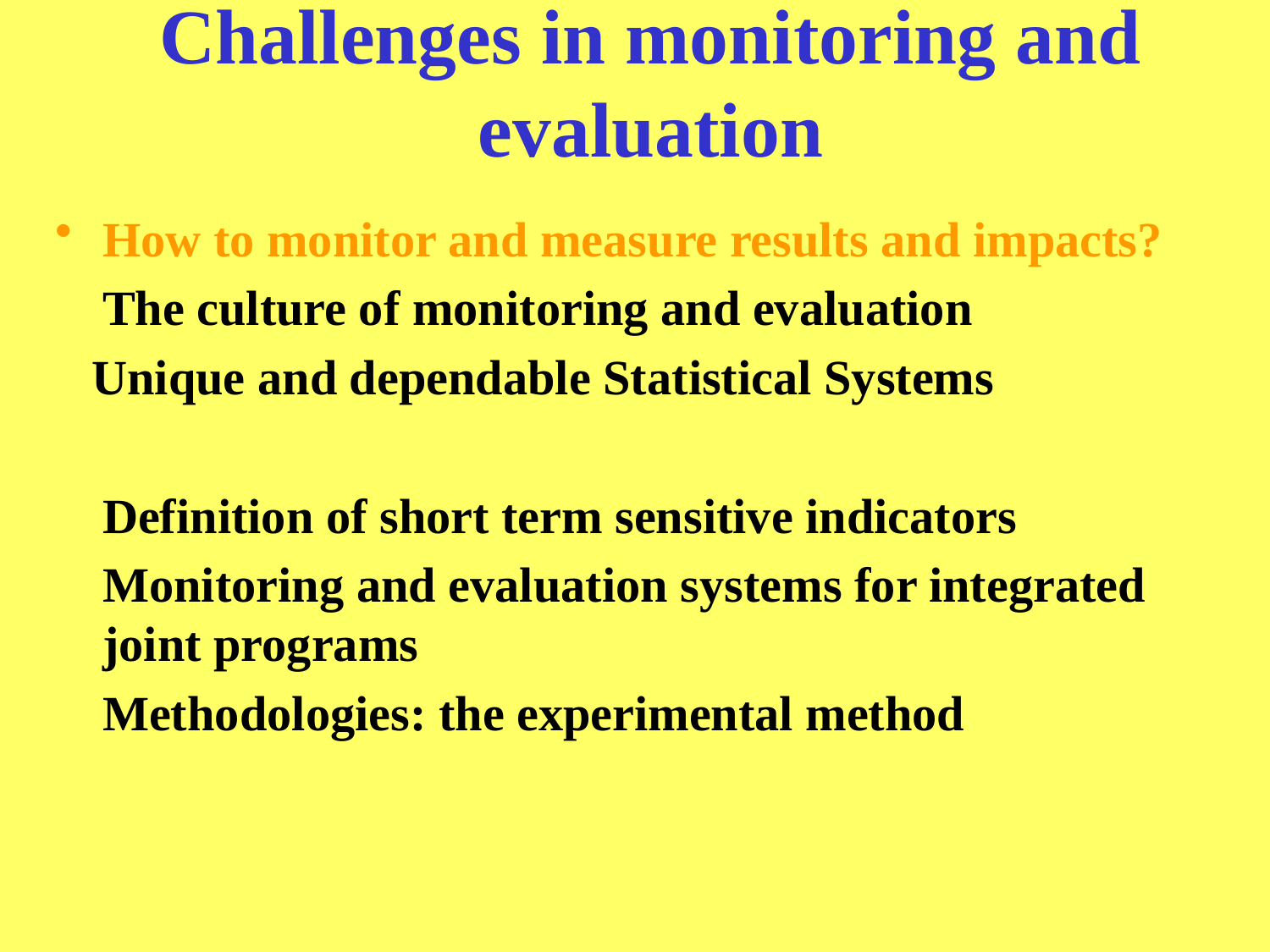

# Challenges in monitoring and  evaluation
How to monitor and measure results and impacts?
	The culture of monitoring and evaluation
   Unique and dependable Statistical Systems

	Definition of short term sensitive indicators
	Monitoring and evaluation systems for integrated joint programs
	Methodologies: the experimental method